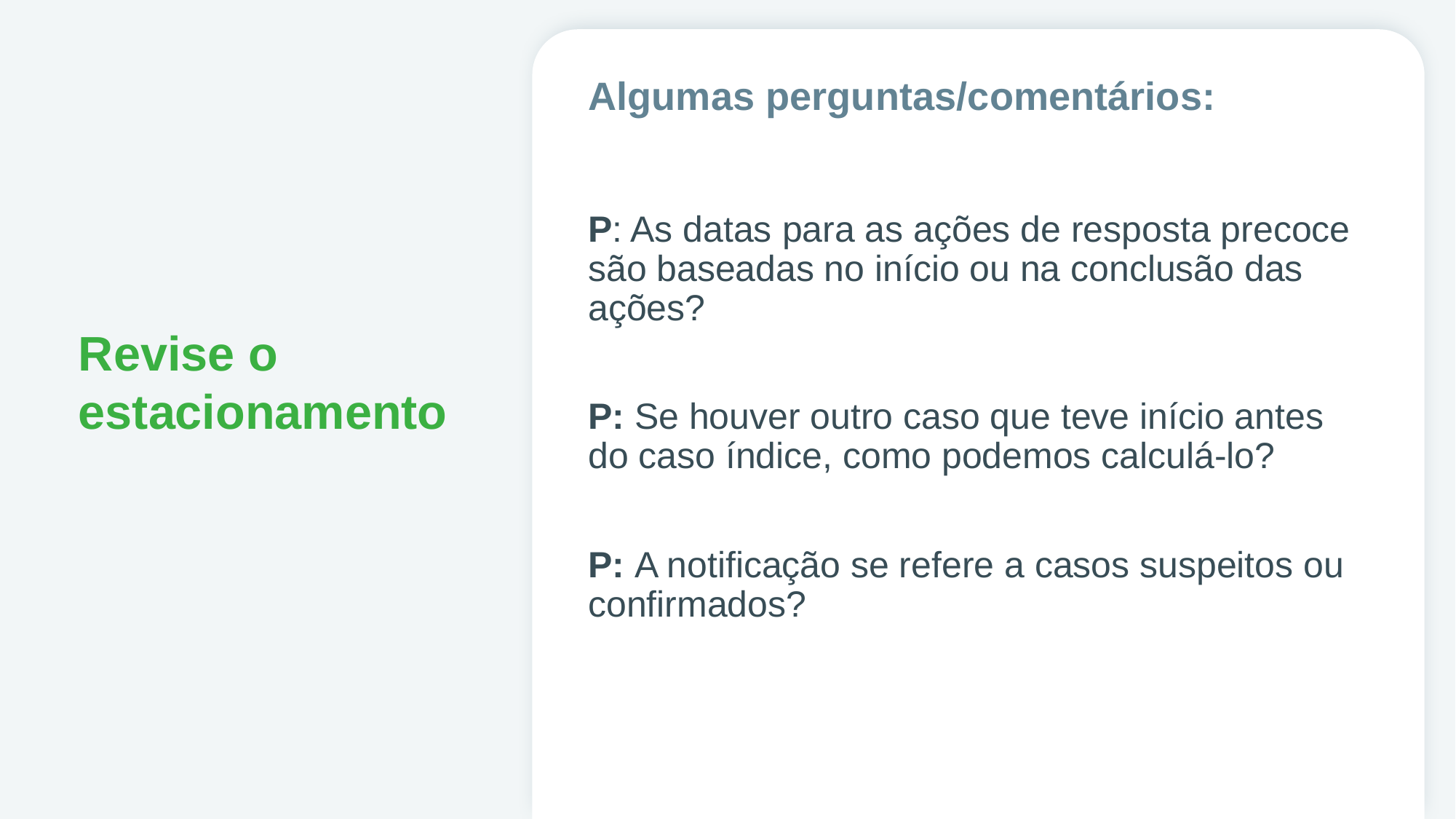

Algumas perguntas/comentários:
# Revise o estacionamento
P: As datas para as ações de resposta precoce são baseadas no início ou na conclusão das ações?

P: Se houver outro caso que teve início antes do caso índice, como podemos calculá-lo?

P: A notificação se refere a casos suspeitos ou confirmados?